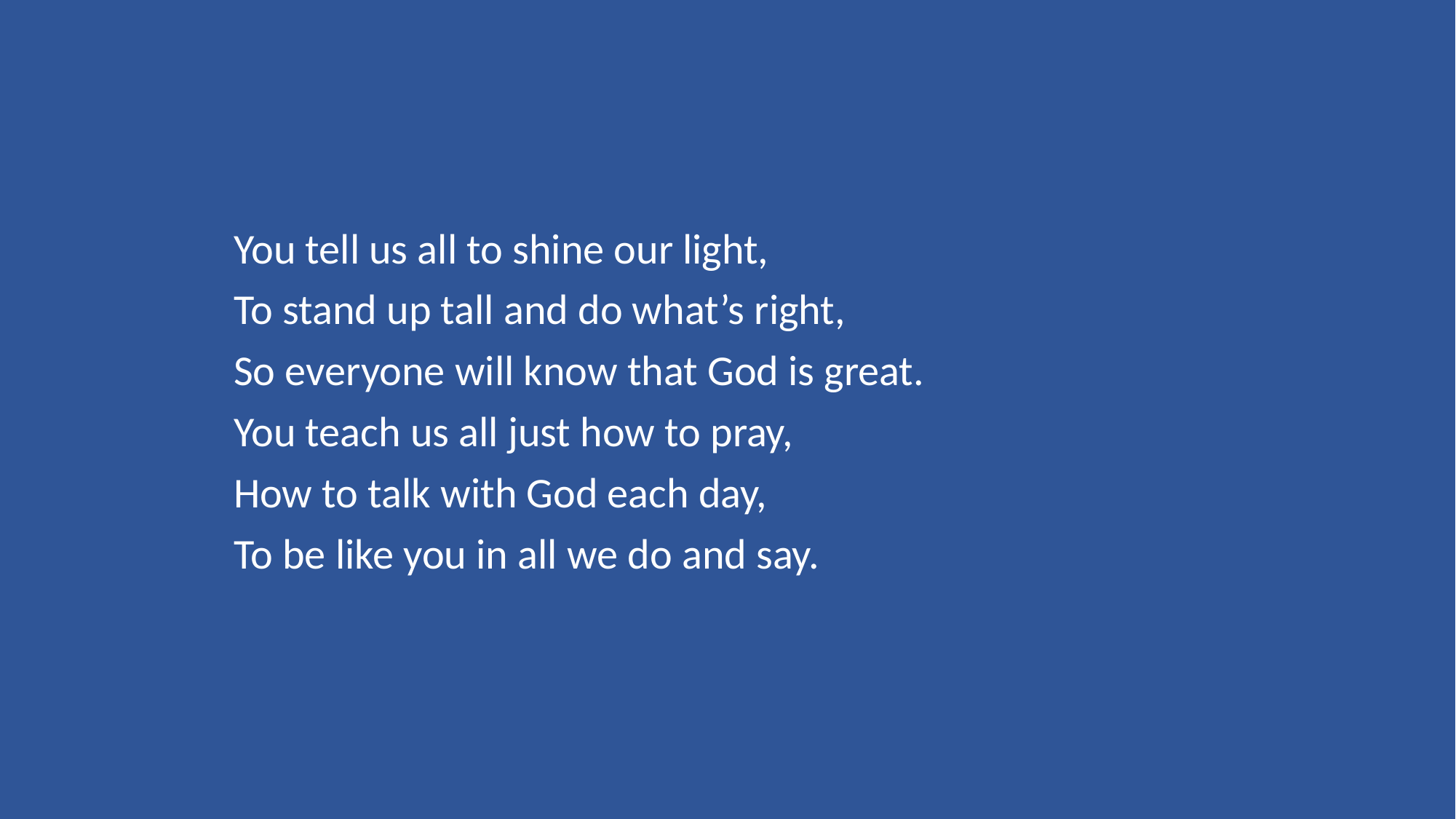

You tell us all to shine our light,
To stand up tall and do what’s right,
So everyone will know that God is great.
You teach us all just how to pray,
How to talk with God each day,
To be like you in all we do and say.